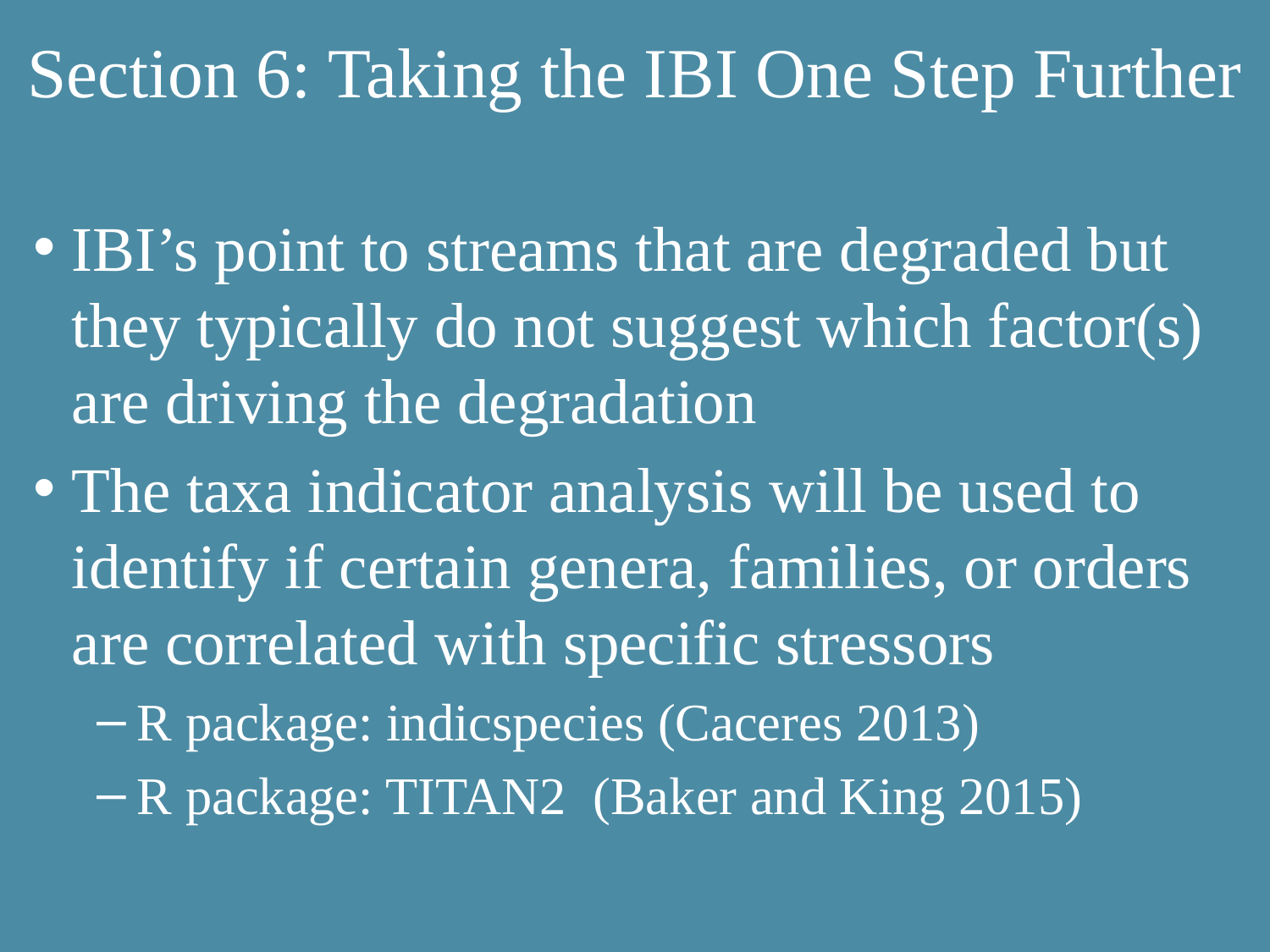

# Section 6: Taking the IBI One Step Further
IBI’s point to streams that are degraded but they typically do not suggest which factor(s) are driving the degradation
The taxa indicator analysis will be used to identify if certain genera, families, or orders are correlated with specific stressors
R package: indicspecies (Caceres 2013)
R package: TITAN2  (Baker and King 2015)